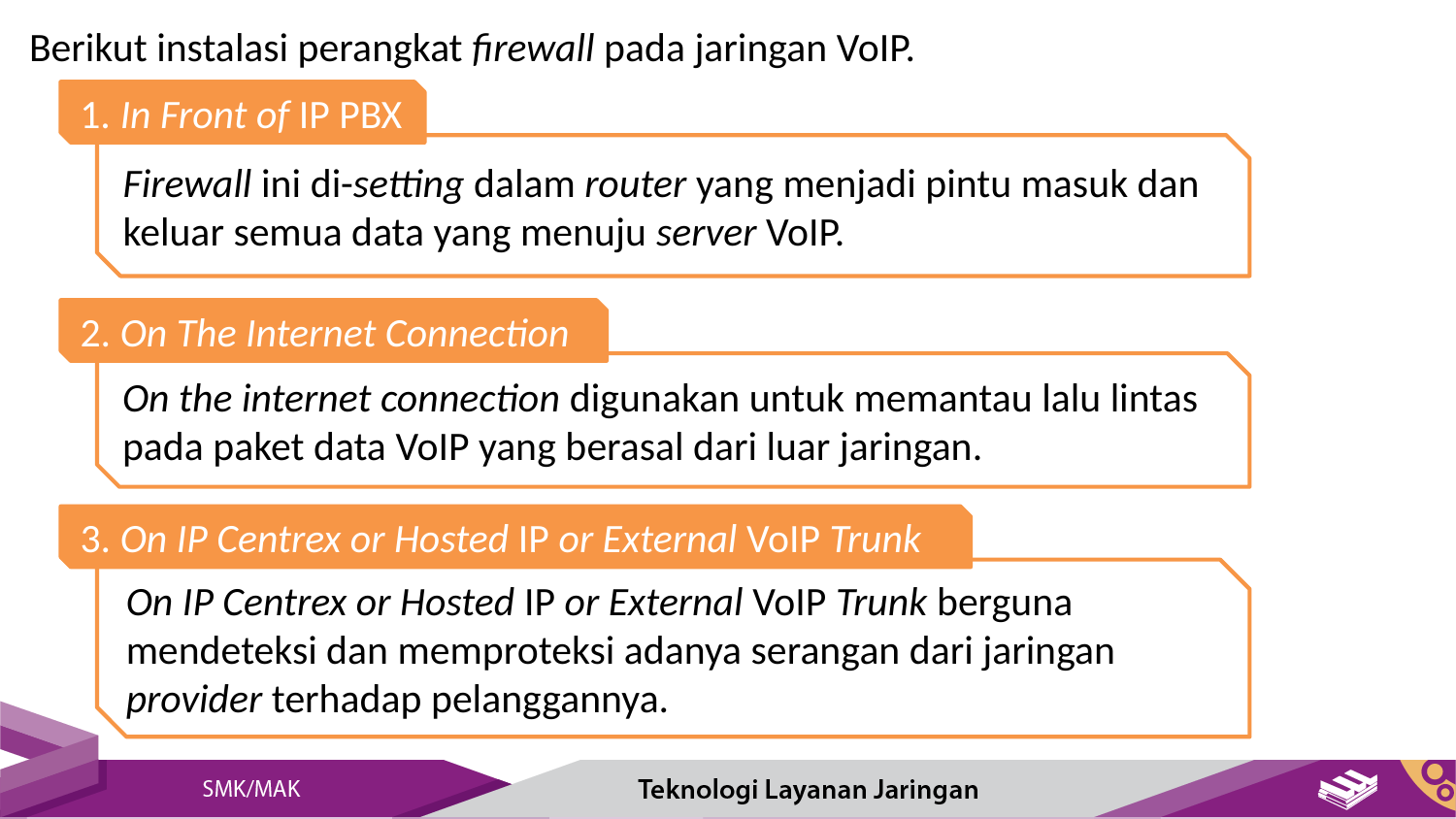

Berikut instalasi perangkat firewall pada jaringan VoIP.
1. In Front of IP PBX
Firewall ini di-setting dalam router yang menjadi pintu masuk dan keluar semua data yang menuju server VoIP.
2. On The Internet Connection
On the internet connection digunakan untuk memantau lalu lintas pada paket data VoIP yang berasal dari luar jaringan.
3. On IP Centrex or Hosted IP or External VoIP Trunk
On IP Centrex or Hosted IP or External VoIP Trunk berguna mendeteksi dan memproteksi adanya serangan dari jaringan provider terhadap pelanggannya.